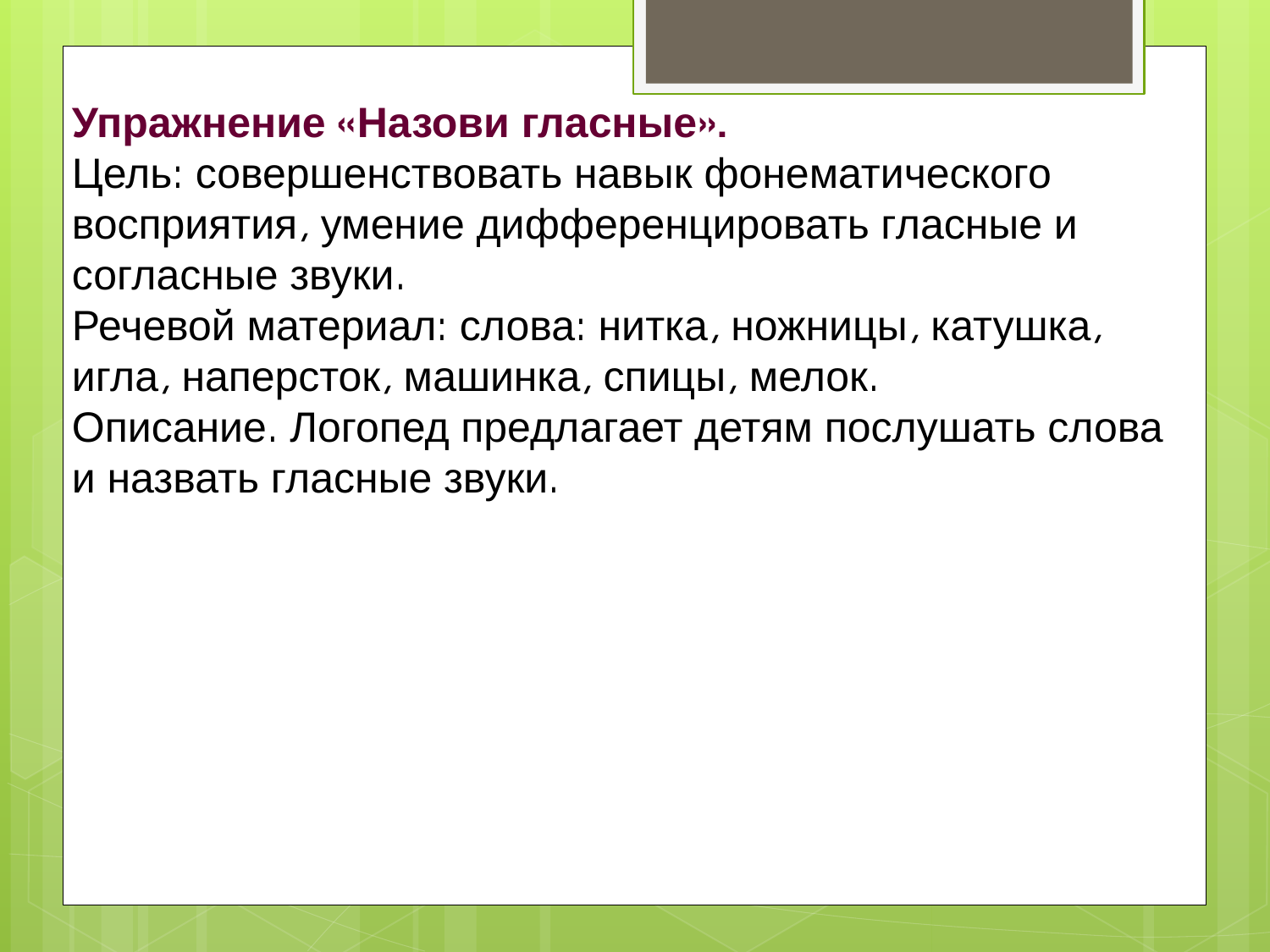

Упражнение «Назови гласные».
Цель: совершенствовать навык фонематического восприятия, умение дифференцировать гласные и согласные звуки.
Речевой материал: слова: нитка, ножницы, катушка, игла, наперсток, машинка, спицы, мелок.
Описание. Логопед предлагает детям послушать слова и назвать гласные звуки.